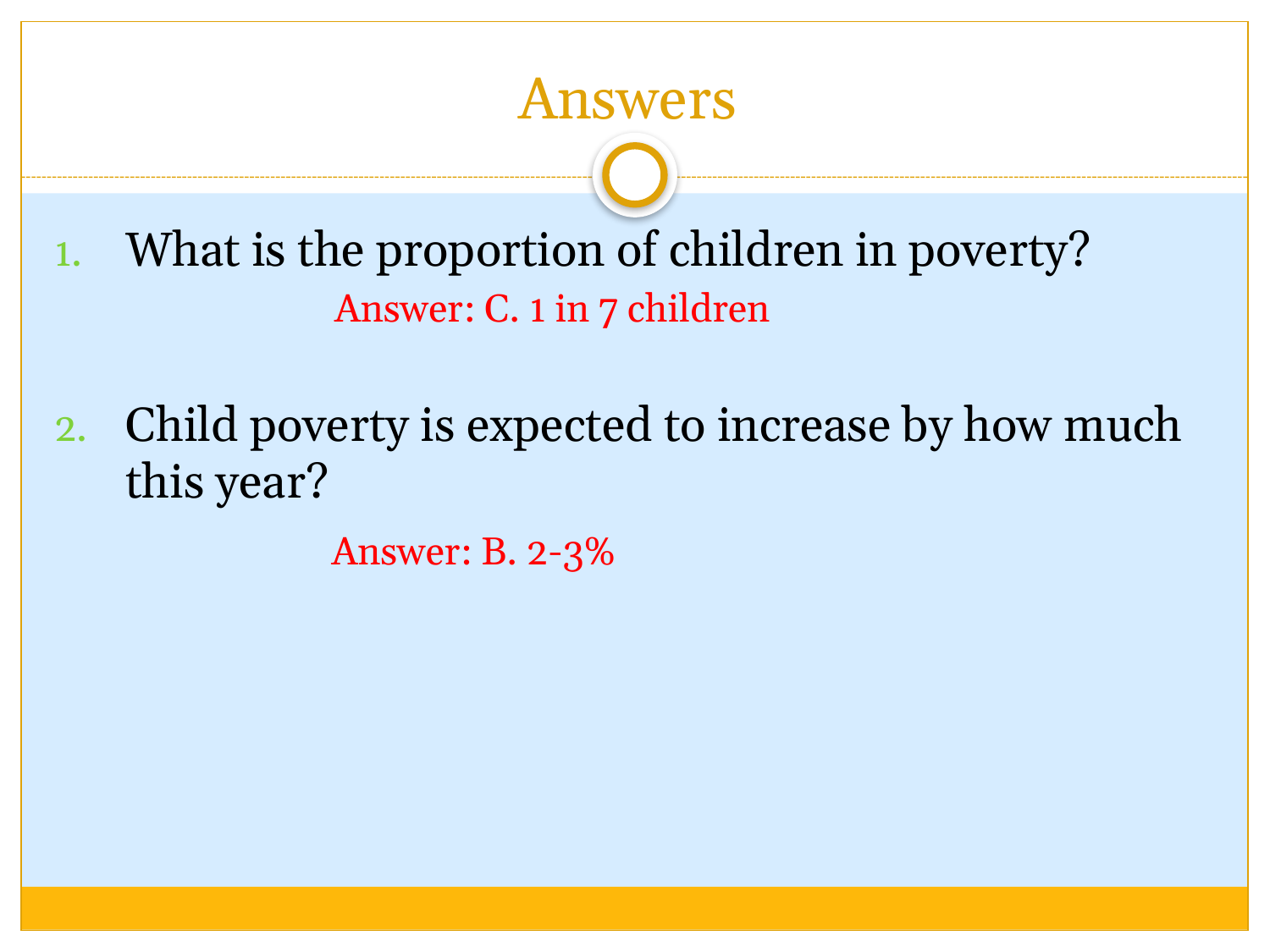

# Answers
What is the proportion of children in poverty?
                          Answer: C. 1 in 7 children

Child poverty is expected to increase by how much this year?
	                  Answer: B. 2-3%